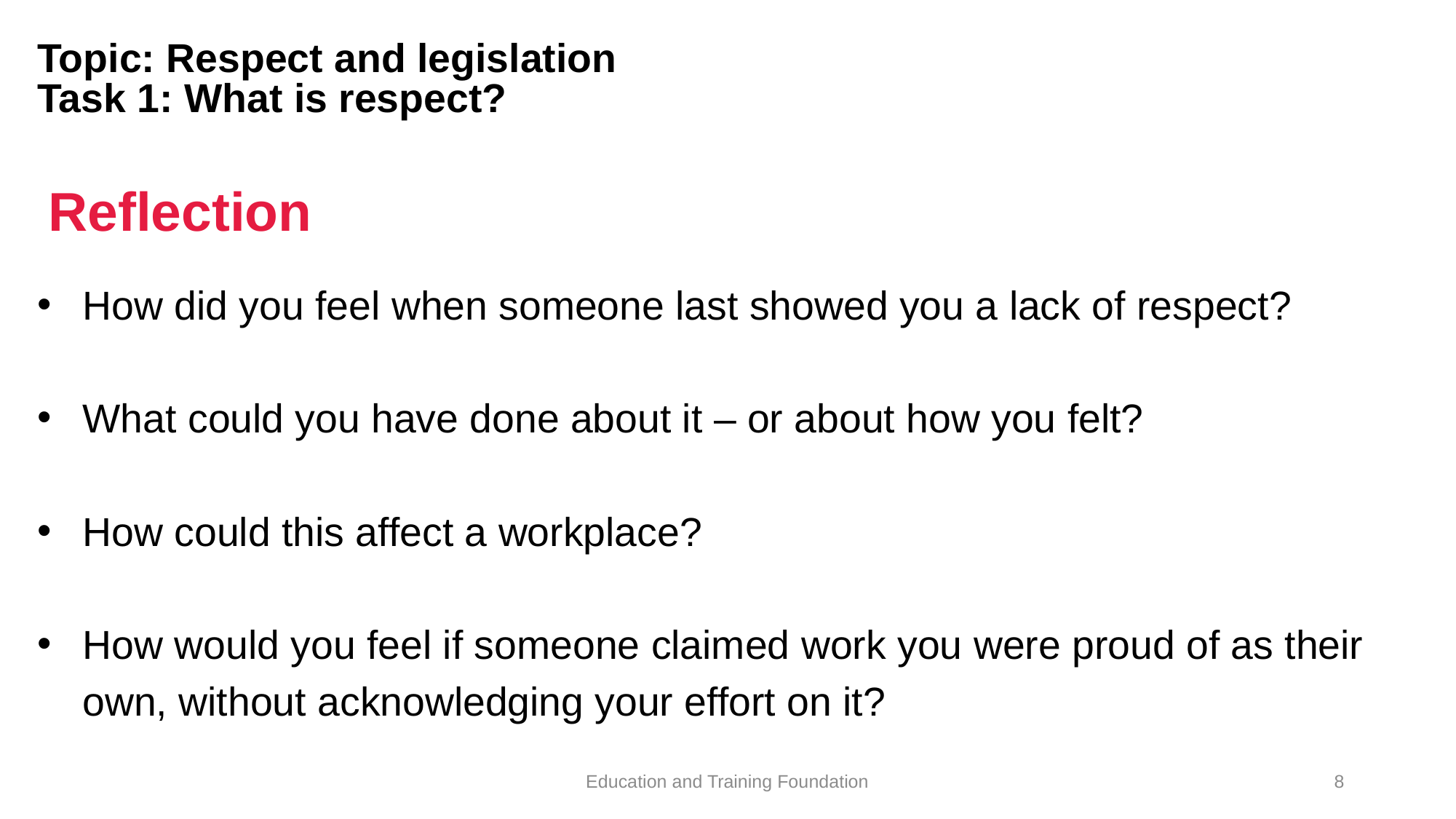

# Topic: Respect and legislation Task 1: What is respect?
Reflection
How did you feel when someone last showed you a lack of respect?

What could you have done about it – or about how you felt?

How could this affect a workplace?

How would you feel if someone claimed work you were proud of as their own, without acknowledging your effort on it?

Education and Training Foundation
8